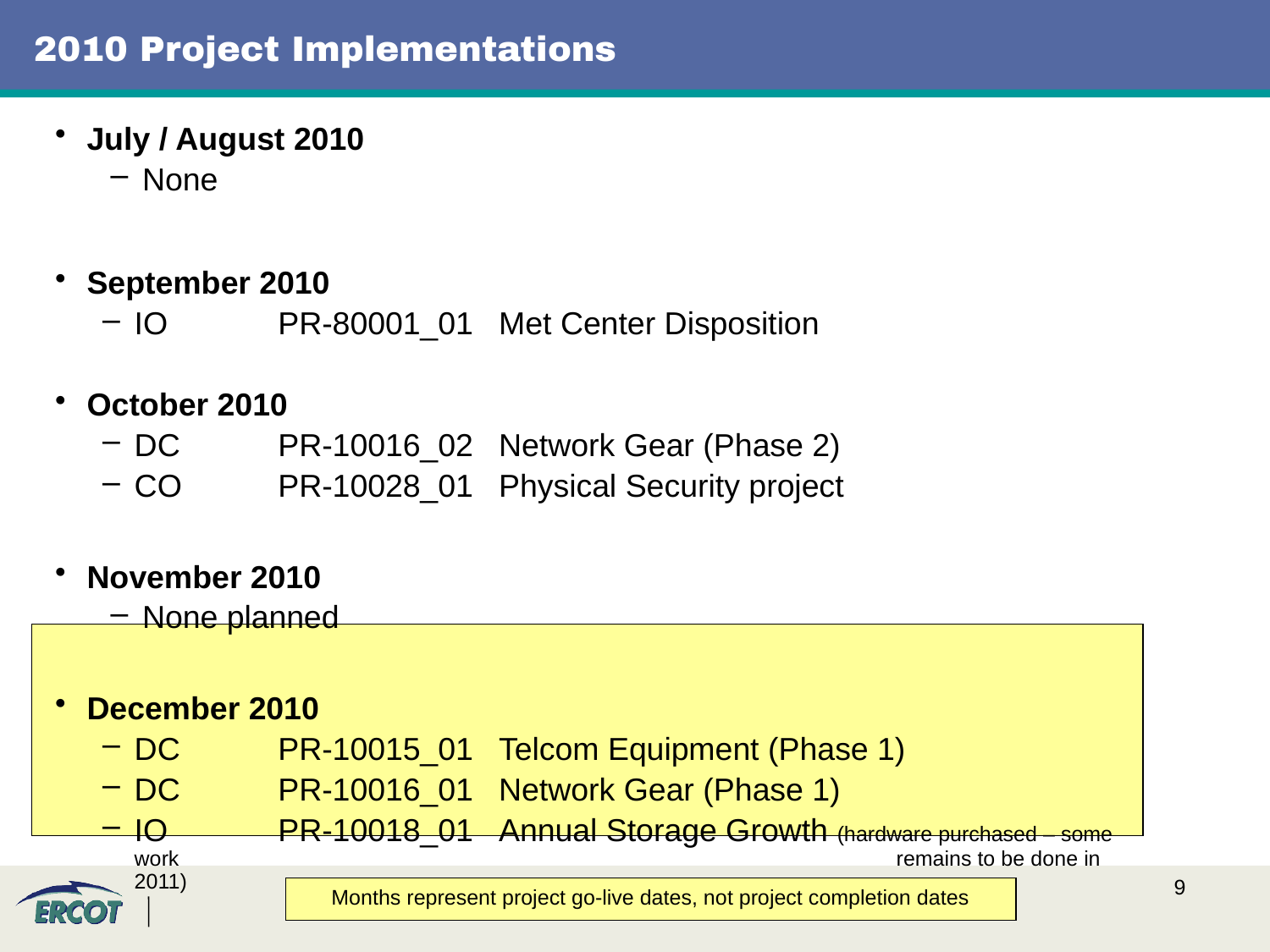

# 2010 Project Implementations
July / August 2010
None

September 2010
IO	PR-80001_01	Met Center Disposition

October 2010
DC	PR-10016_02	Network Gear (Phase 2)
CO	PR-10028_01	Physical Security project

November 2010
None planned

December 2010
DC	PR-10015_01	Telcom Equipment (Phase 1)
DC	PR-10016_01	Network Gear (Phase 1)
IO	PR-10018_01	Annual Storage Growth (hardware purchased – some work 							remains to be done in 2011)

Months represent project go-live dates, not project completion dates